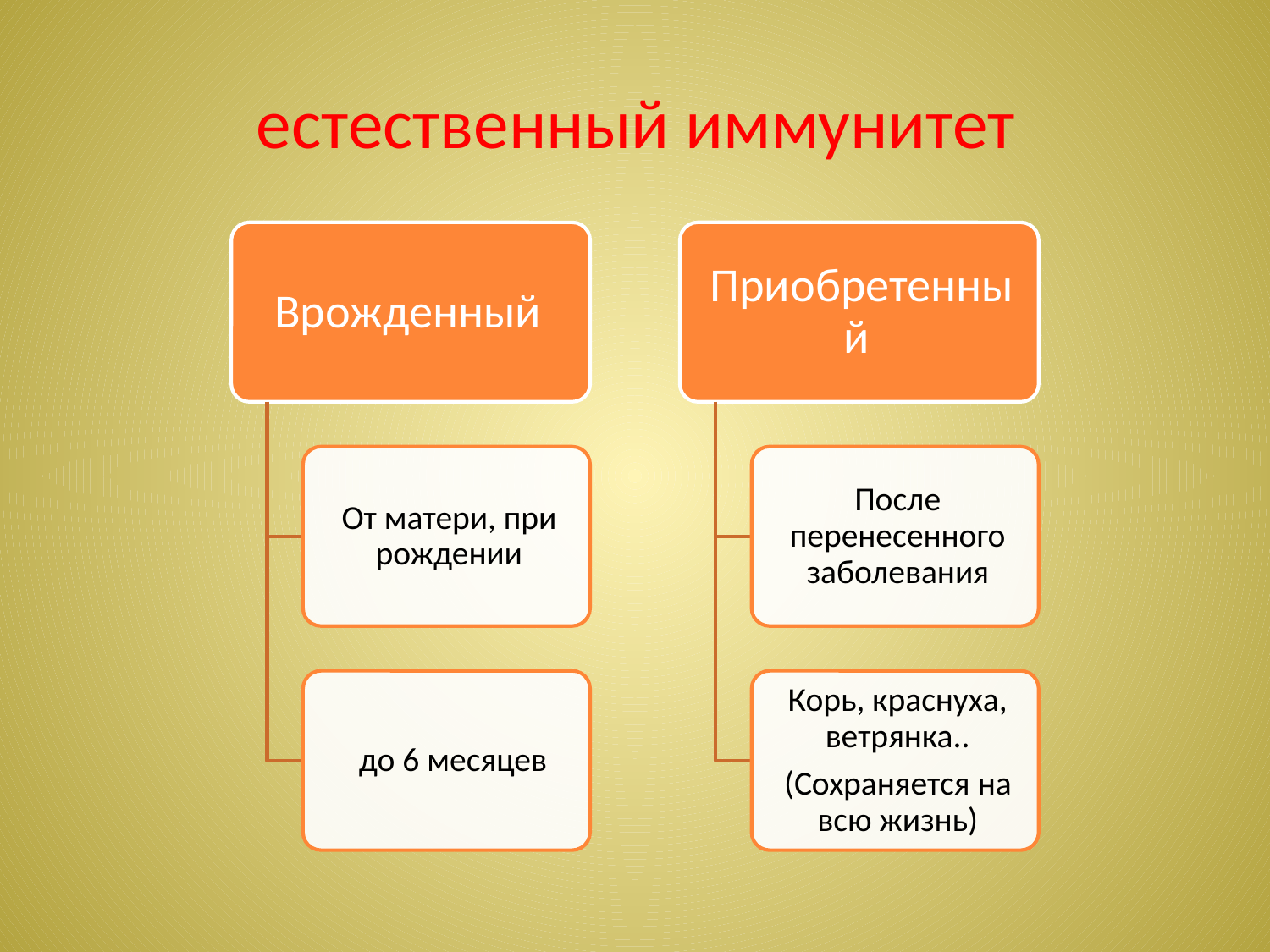

# естественный иммунитет
Врожденный
От матери, при рождении
 до 6 месяцев
Приобретенный
После перенесенного заболевания
Корь, краснуха, ветрянка..
(Сохраняется на всю жизнь)